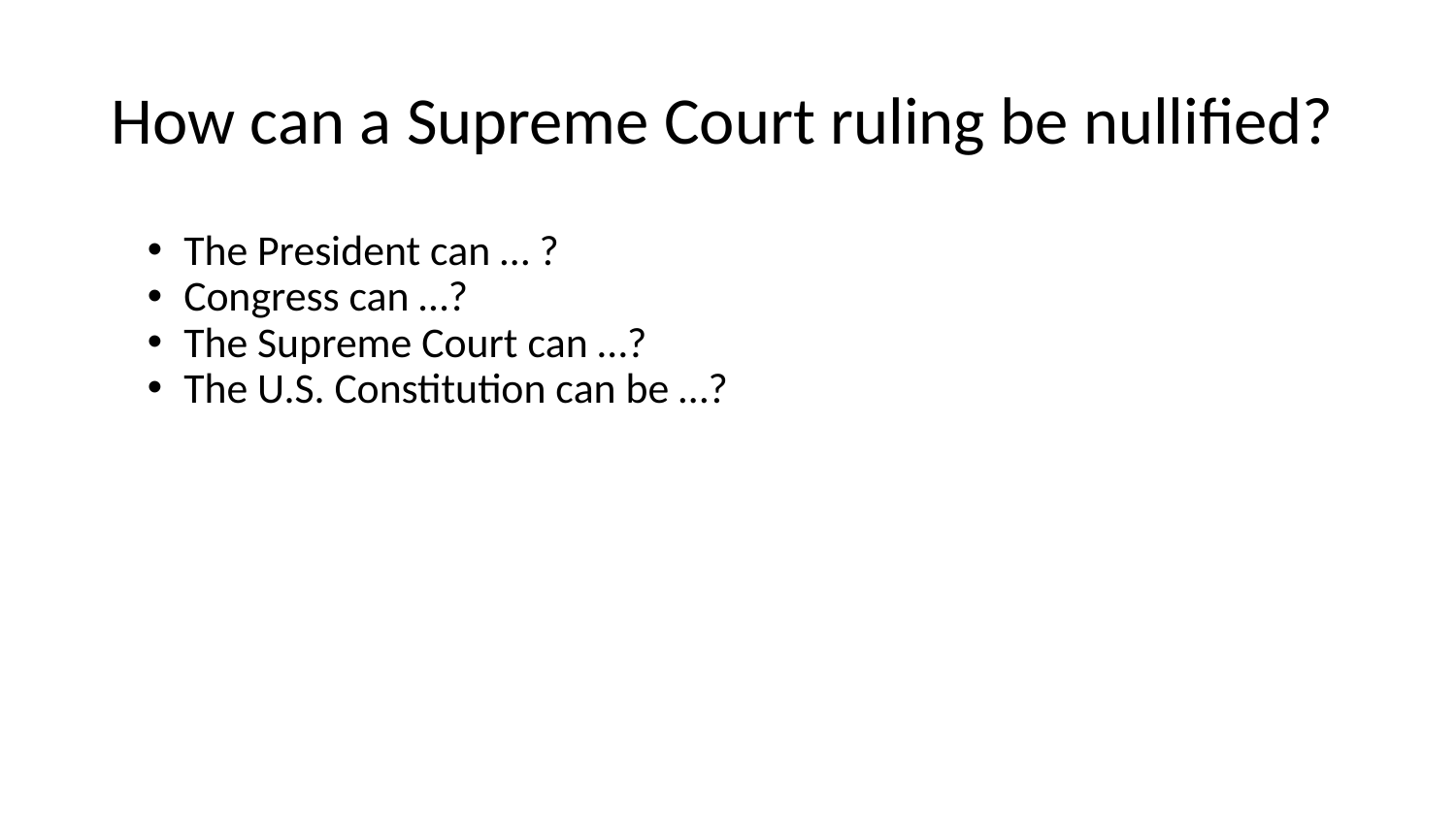

# How can a Supreme Court ruling be nullified?
The President can … ?
Congress can …?
The Supreme Court can …?
The U.S. Constitution can be …?